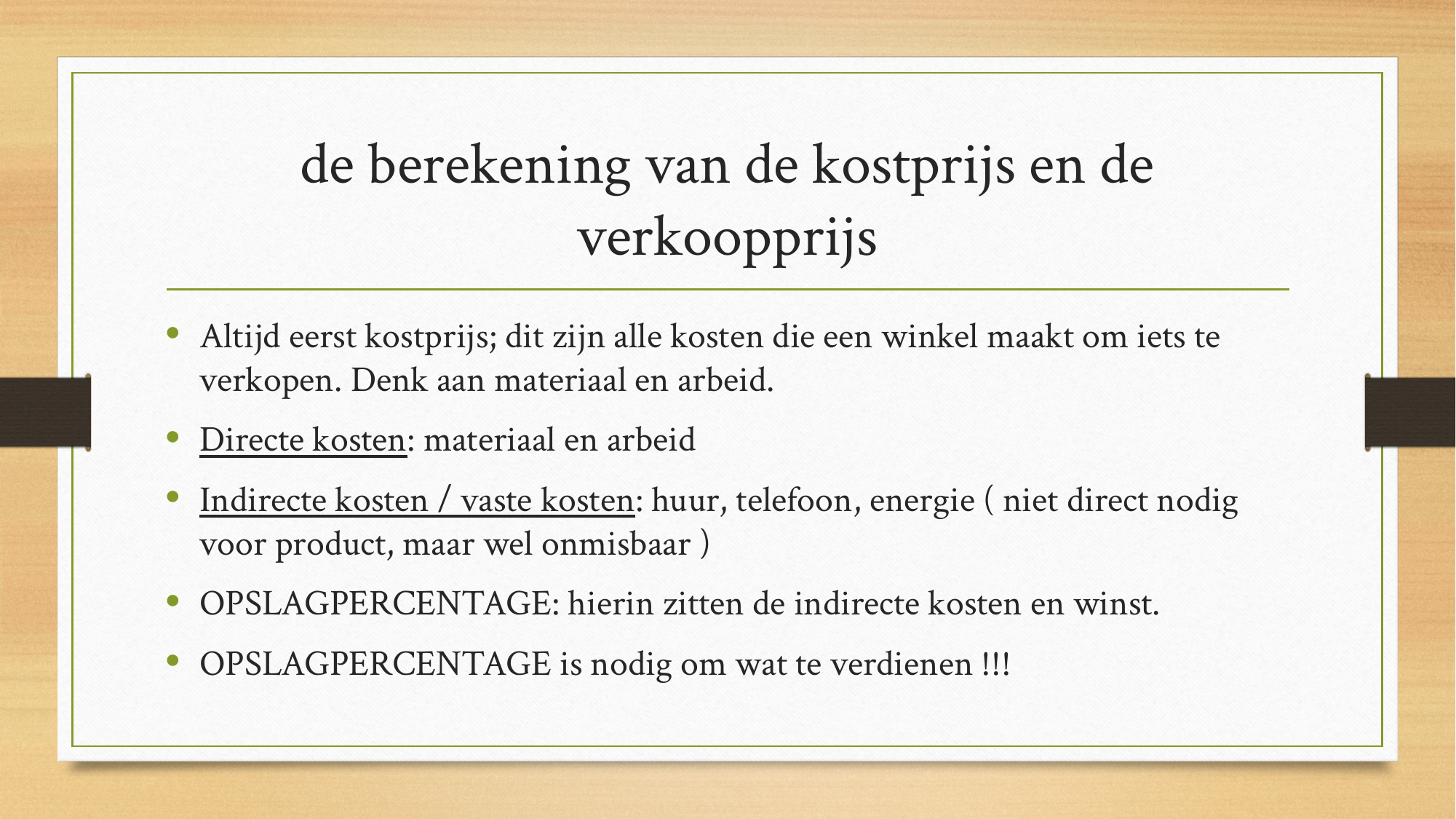

# de berekening van de kostprijs en de verkoopprijs
Altijd eerst kostprijs; dit zijn alle kosten die een winkel maakt om iets te verkopen. Denk aan materiaal en arbeid.
Directe kosten: materiaal en arbeid
Indirecte kosten / vaste kosten: huur, telefoon, energie ( niet direct nodig voor product, maar wel onmisbaar )
OPSLAGPERCENTAGE: hierin zitten de indirecte kosten en winst.
OPSLAGPERCENTAGE is nodig om wat te verdienen !!!